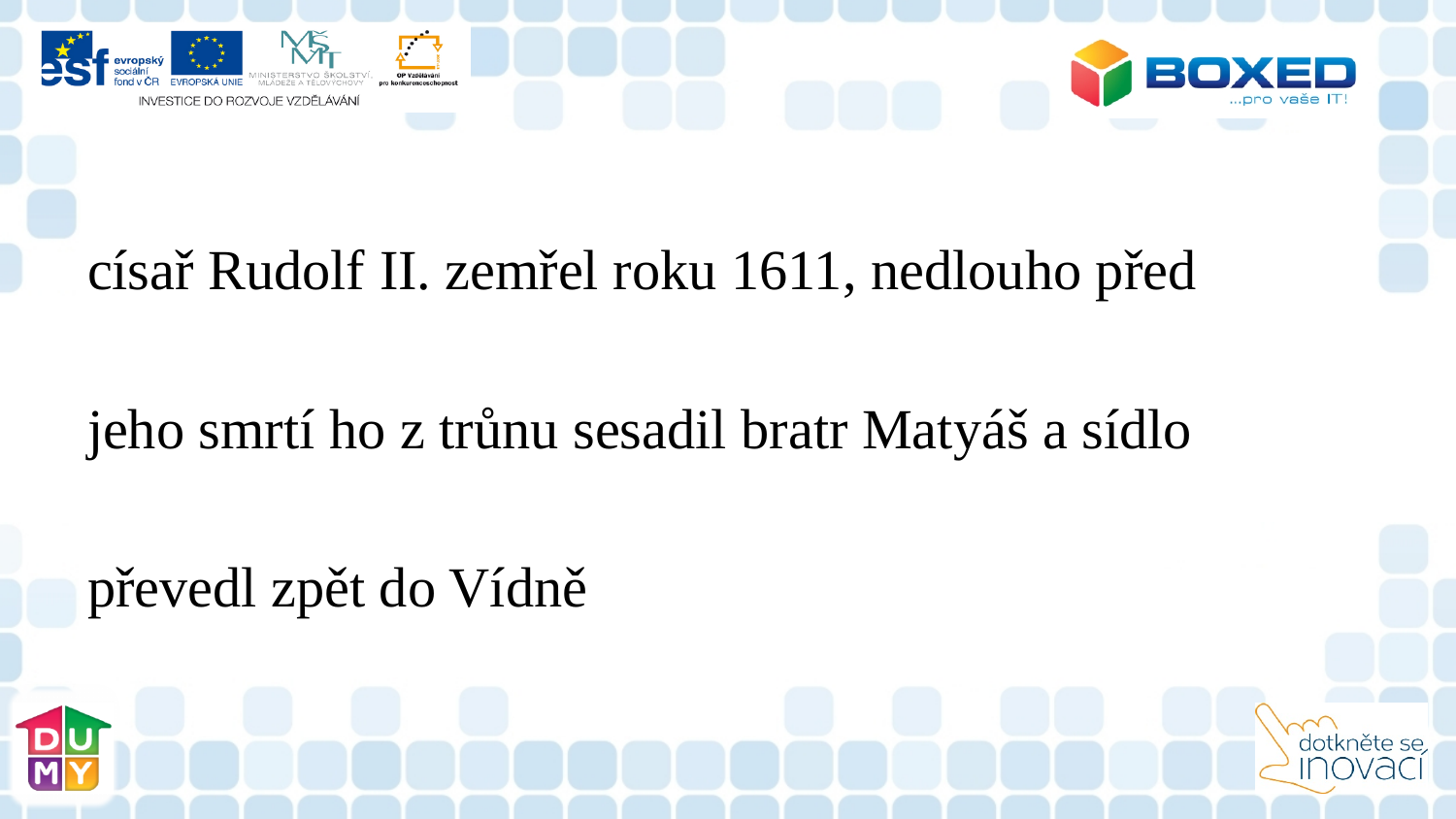

#
císař Rudolf II. zemřel roku 1611, nedlouho před

jeho smrtí ho z trůnu sesadil bratr Matyáš a sídlo

převedl zpět do Vídně